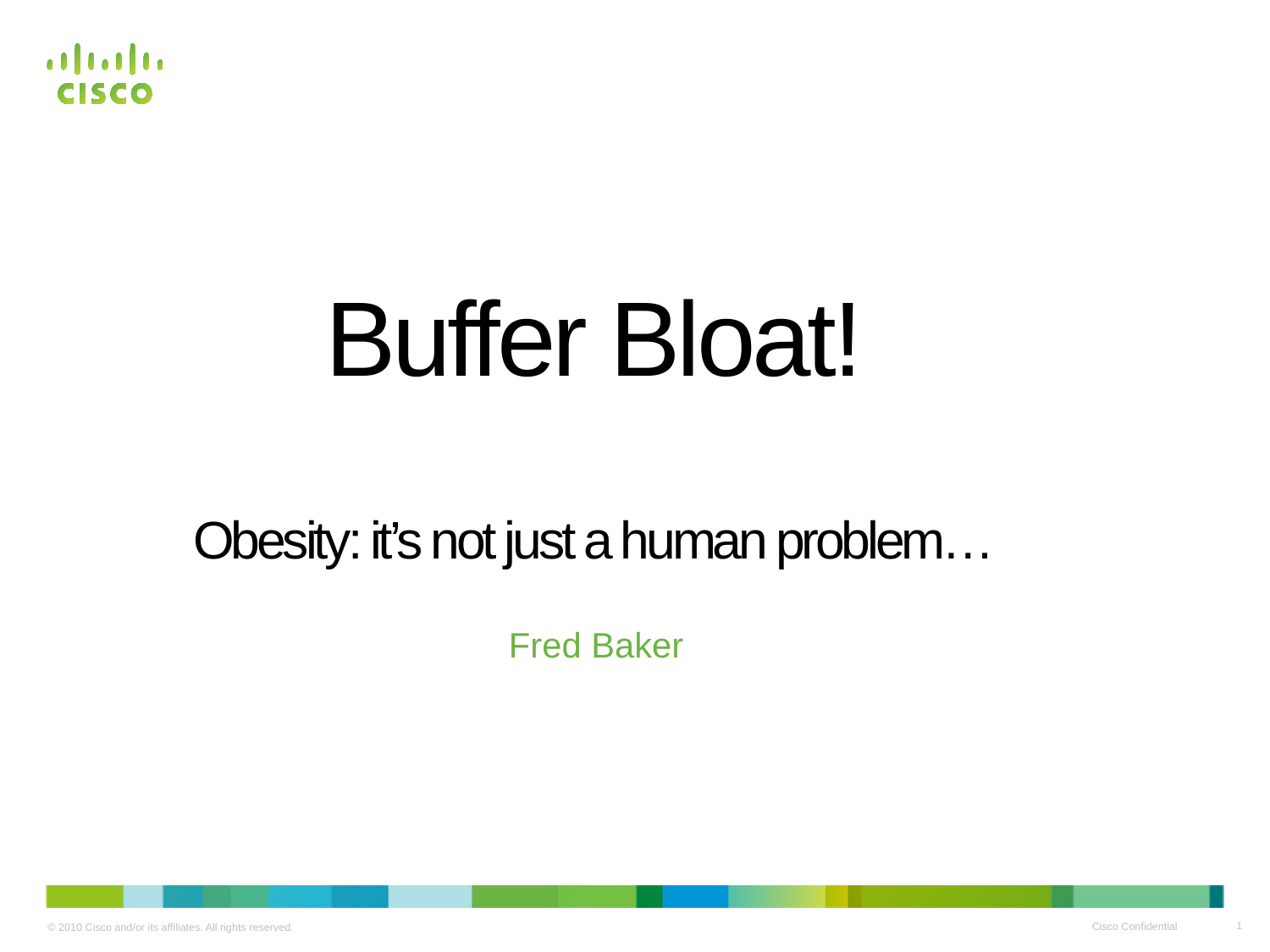

# Buffer Bloat! Obesity: it’s not just a human problem…
Fred Baker